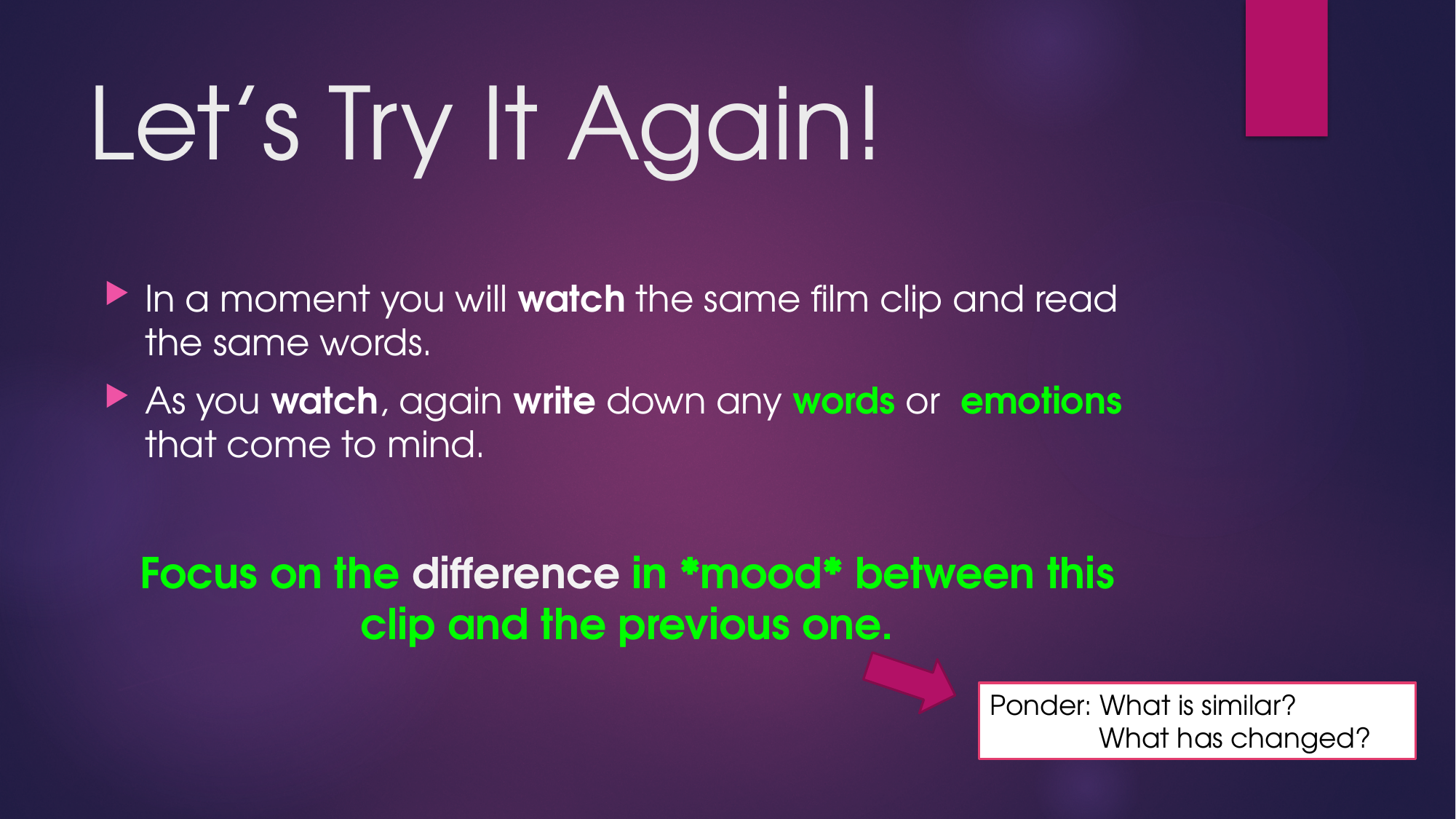

# Let’s Try It Again!
In a moment you will watch the same film clip and read the same words.
As you watch, again write down any words or  emotions that come to mind.

Focus on the difference in *mood* between this clip and the previous one.

Ponder: What is similar?
	What has changed?